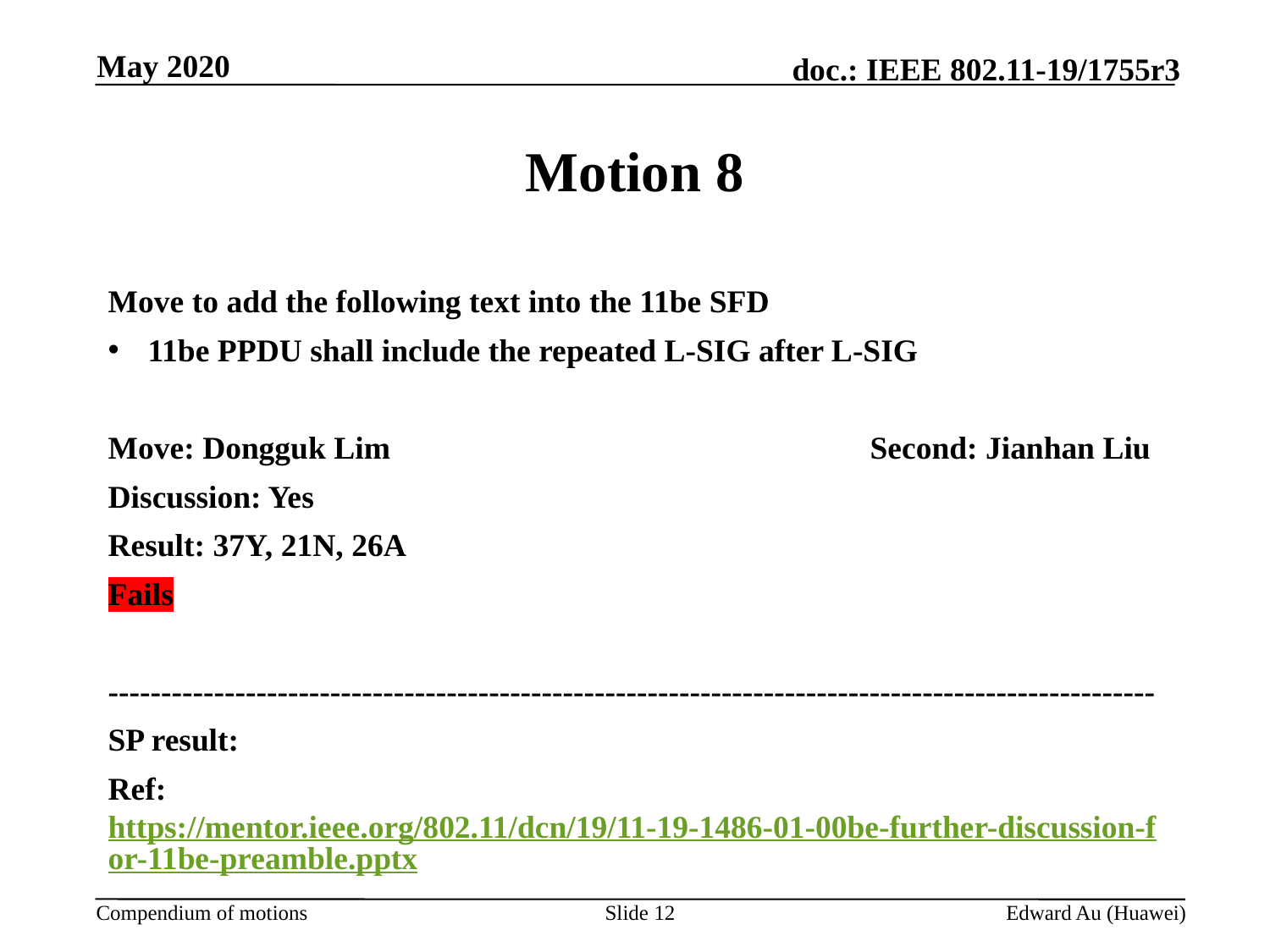

May 2020
# Motion 8
Move to add the following text into the 11be SFD
11be PPDU shall include the repeated L-SIG after L-SIG

Move: Dongguk Lim				Second: Jianhan Liu
Discussion: Yes
Result: 37Y, 21N, 26A
Fails

---------------------------------------------------------------------------------------------------
SP result:
Ref: https://mentor.ieee.org/802.11/dcn/19/11-19-1486-01-00be-further-discussion-for-11be-preamble.pptx

Slide 12
Edward Au (Huawei)